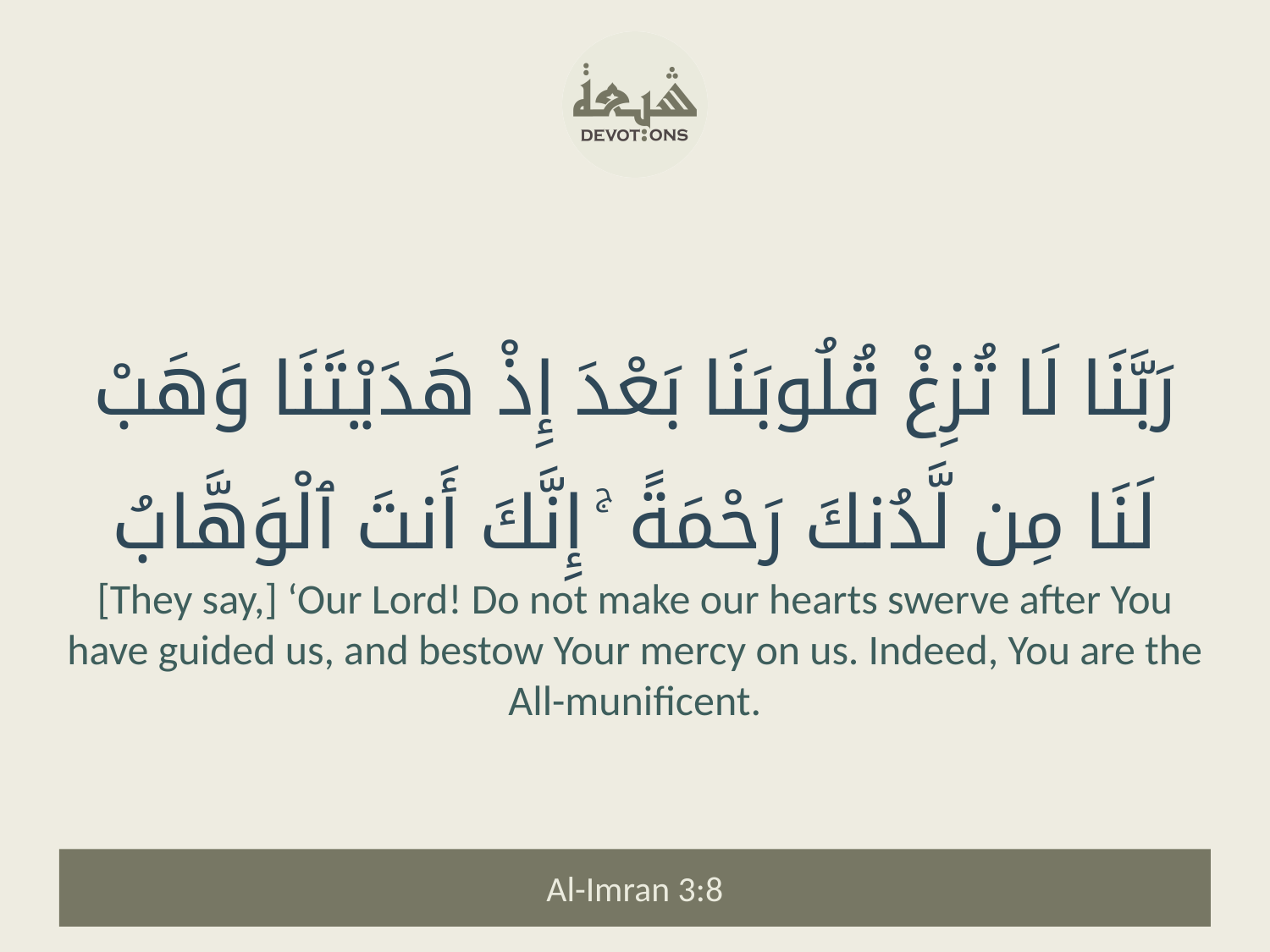

رَبَّنَا لَا تُزِغْ قُلُوبَنَا بَعْدَ إِذْ هَدَيْتَنَا وَهَبْ لَنَا مِن لَّدُنكَ رَحْمَةً ۚ إِنَّكَ أَنتَ ٱلْوَهَّابُ
[They say,] ‘Our Lord! Do not make our hearts swerve after You have guided us, and bestow Your mercy on us. Indeed, You are the All-munificent.
Al-Imran 3:8